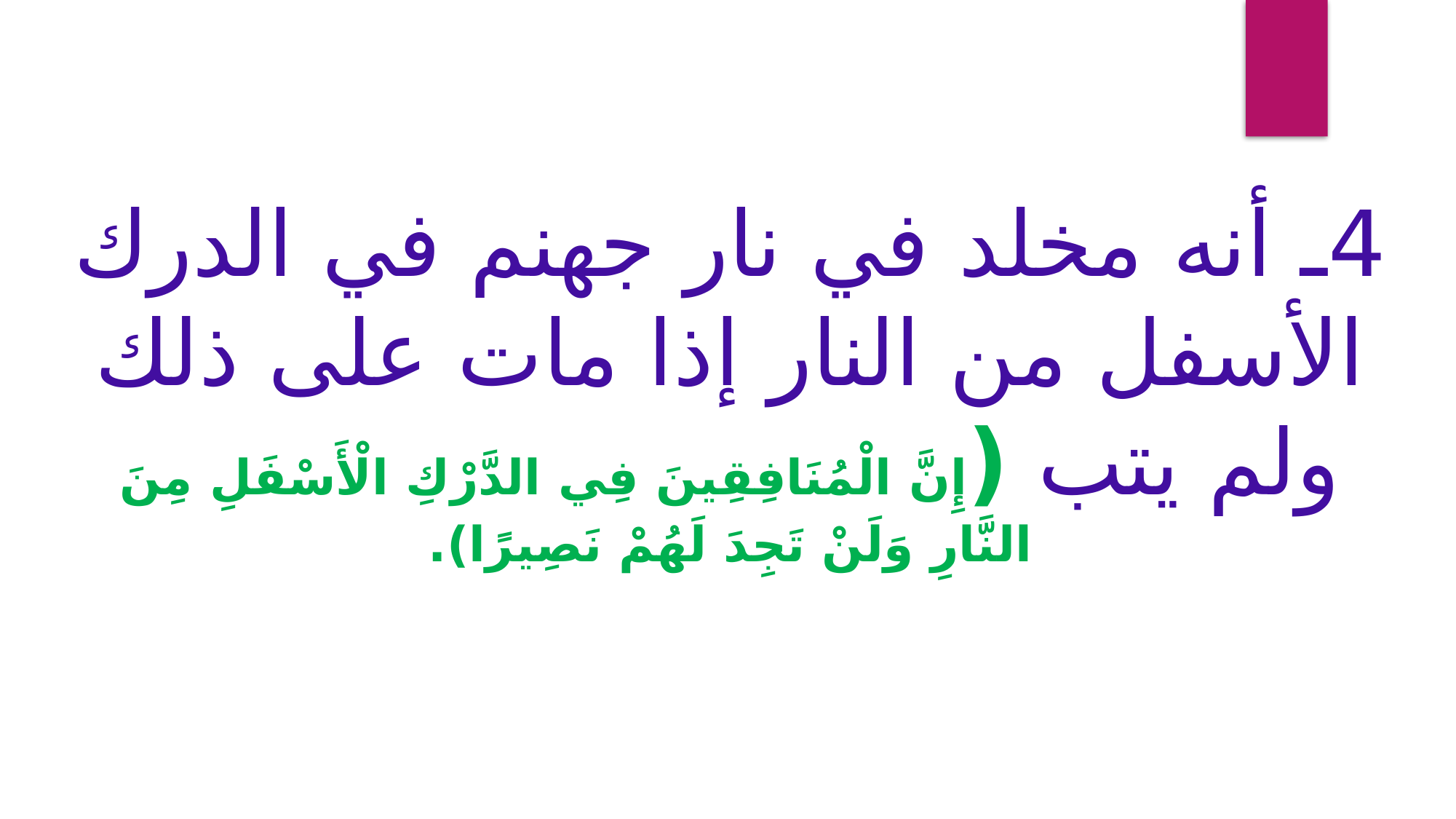

4ـ أنه مخلد في نار جهنم في الدرك الأسفل من النار إذا مات على ذلك ولم يتب (إِنَّ الْمُنَافِقِينَ فِي الدَّرْكِ الْأَسْفَلِ مِنَ النَّارِ وَلَنْ تَجِدَ لَهُمْ نَصِيرًا).